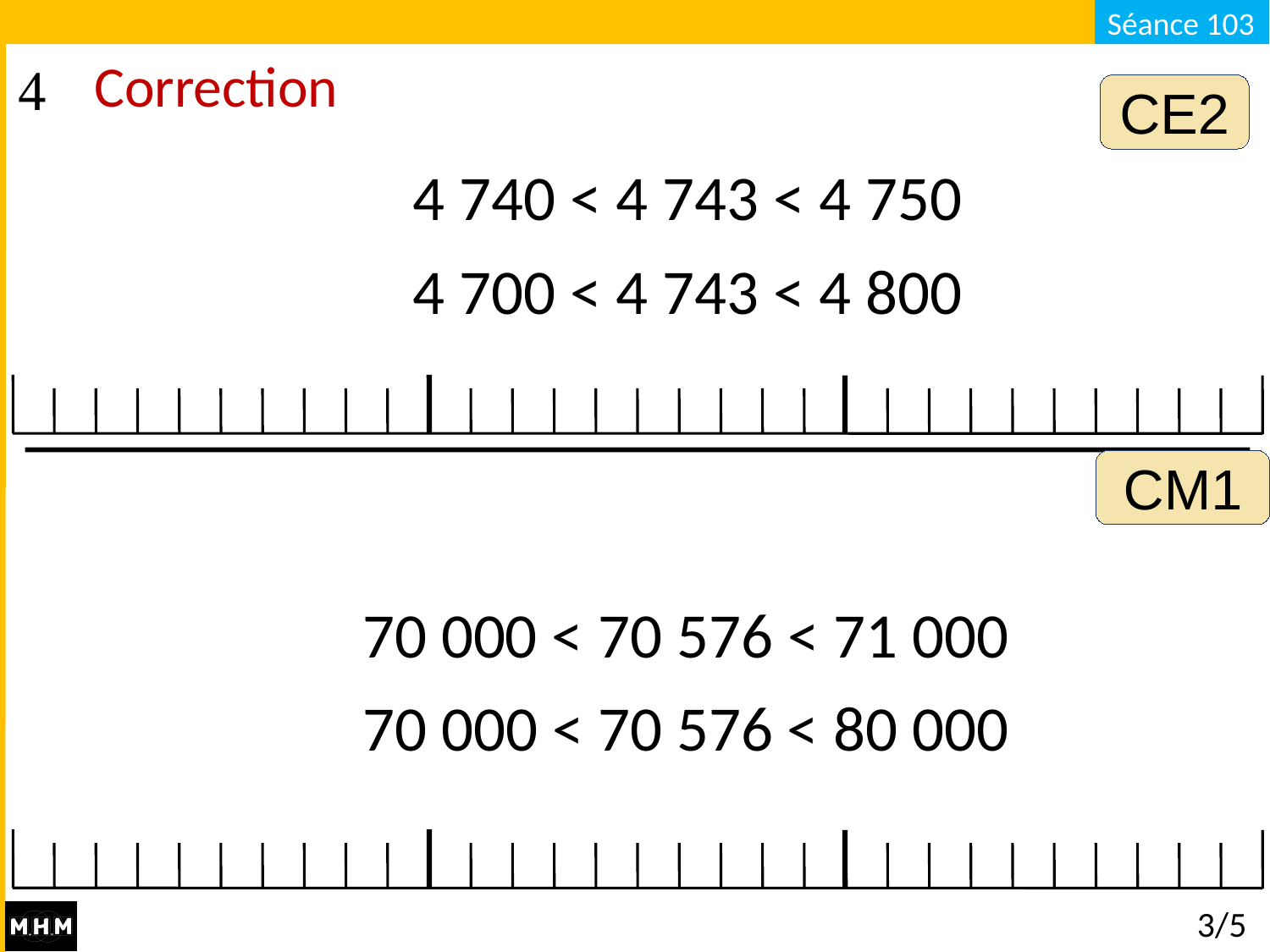

Correction
CE2
4 740 < 4 743 < 4 750
4 700 < 4 743 < 4 800

CM1
70 000 < 70 576 < 71 000
70 000 < 70 576 < 80 000
# 3/5